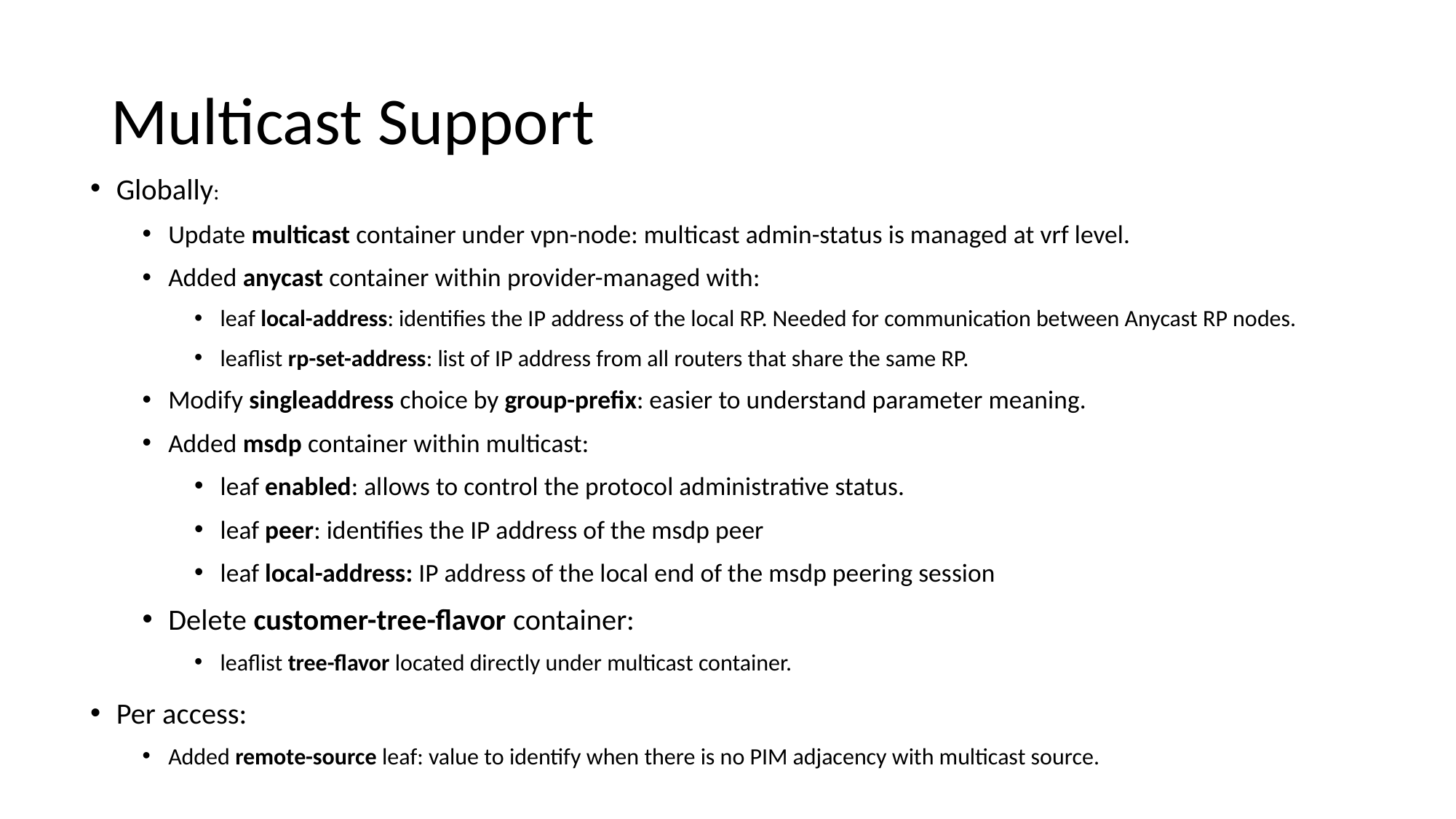

# Multicast Support
Globally:
Update multicast container under vpn-node: multicast admin-status is managed at vrf level.
Added anycast container within provider-managed with:
leaf local-address: identifies the IP address of the local RP. Needed for communication between Anycast RP nodes.
leaflist rp-set-address: list of IP address from all routers that share the same RP.
Modify singleaddress choice by group-prefix: easier to understand parameter meaning.
Added msdp container within multicast:
leaf enabled: allows to control the protocol administrative status.
leaf peer: identifies the IP address of the msdp peer
leaf local-address: IP address of the local end of the msdp peering session
Delete customer-tree-flavor container:
leaflist tree-flavor located directly under multicast container.
Per access:
Added remote-source leaf: value to identify when there is no PIM adjacency with multicast source.